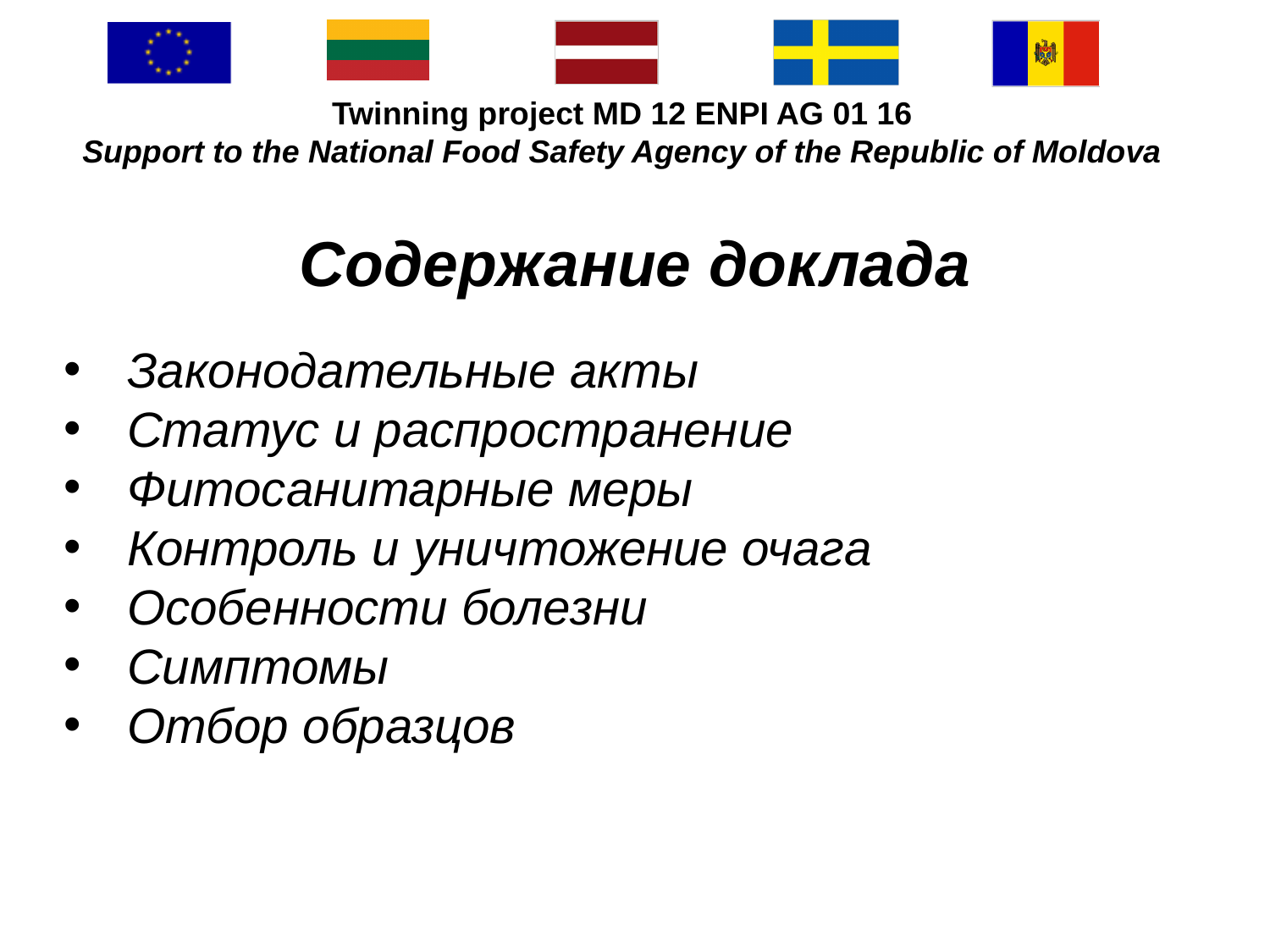

#
Содержание доклада
Законодательные акты
Статус и распространение
Фитосанитарные меры
Контроль и уничтожение очага
Особенности болезни
Симптомы
Отбор образцов